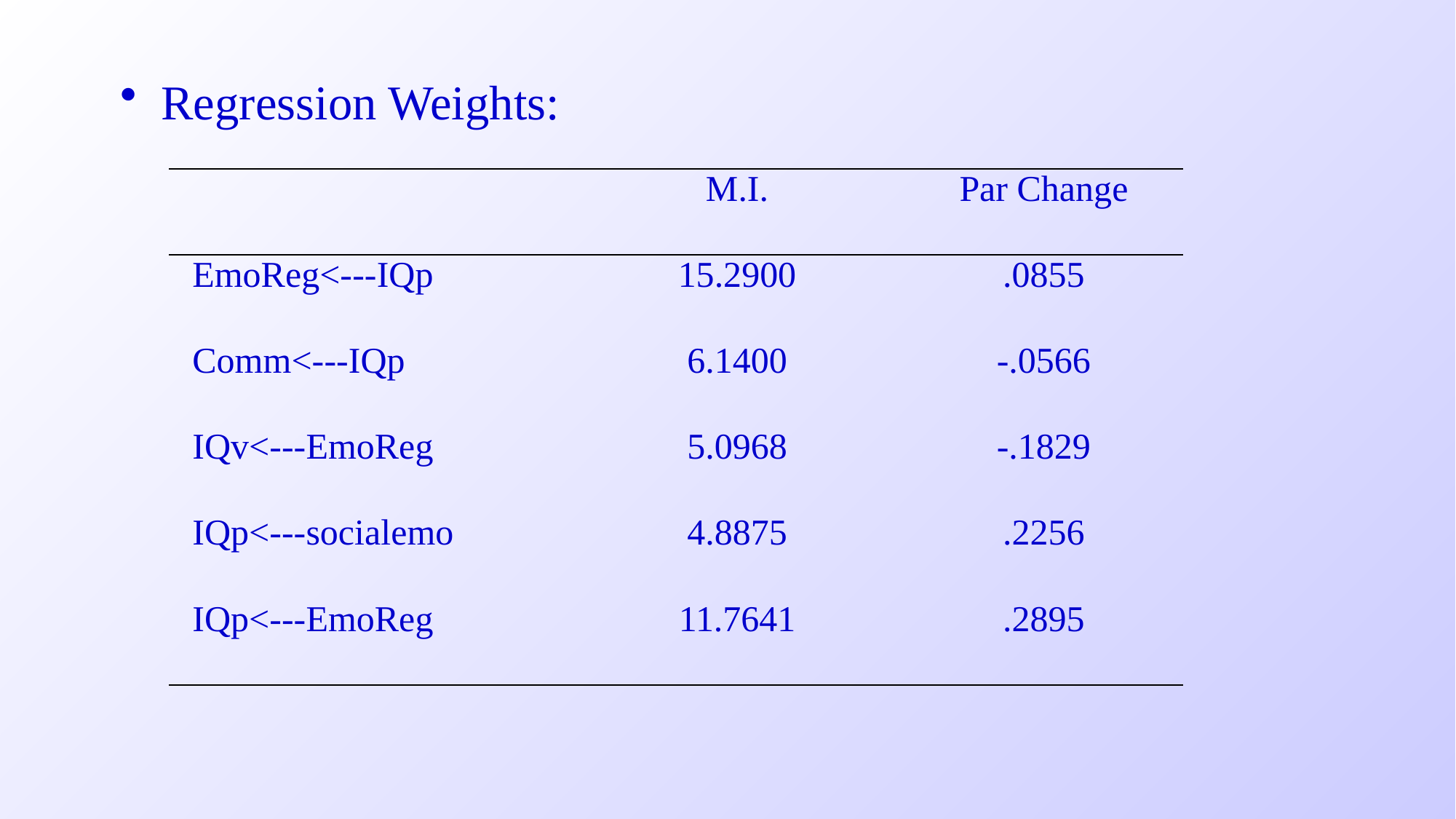

Regression Weights:

|  | M.I. | Par Change |
| --- | --- | --- |
| EmoReg<---IQp | 15.2900 | .0855 |
| Comm<---IQp | 6.1400 | -.0566 |
| IQv<---EmoReg | 5.0968 | -.1829 |
| IQp<---socialemo | 4.8875 | .2256 |
| IQp<---EmoReg | 11.7641 | .2895 |